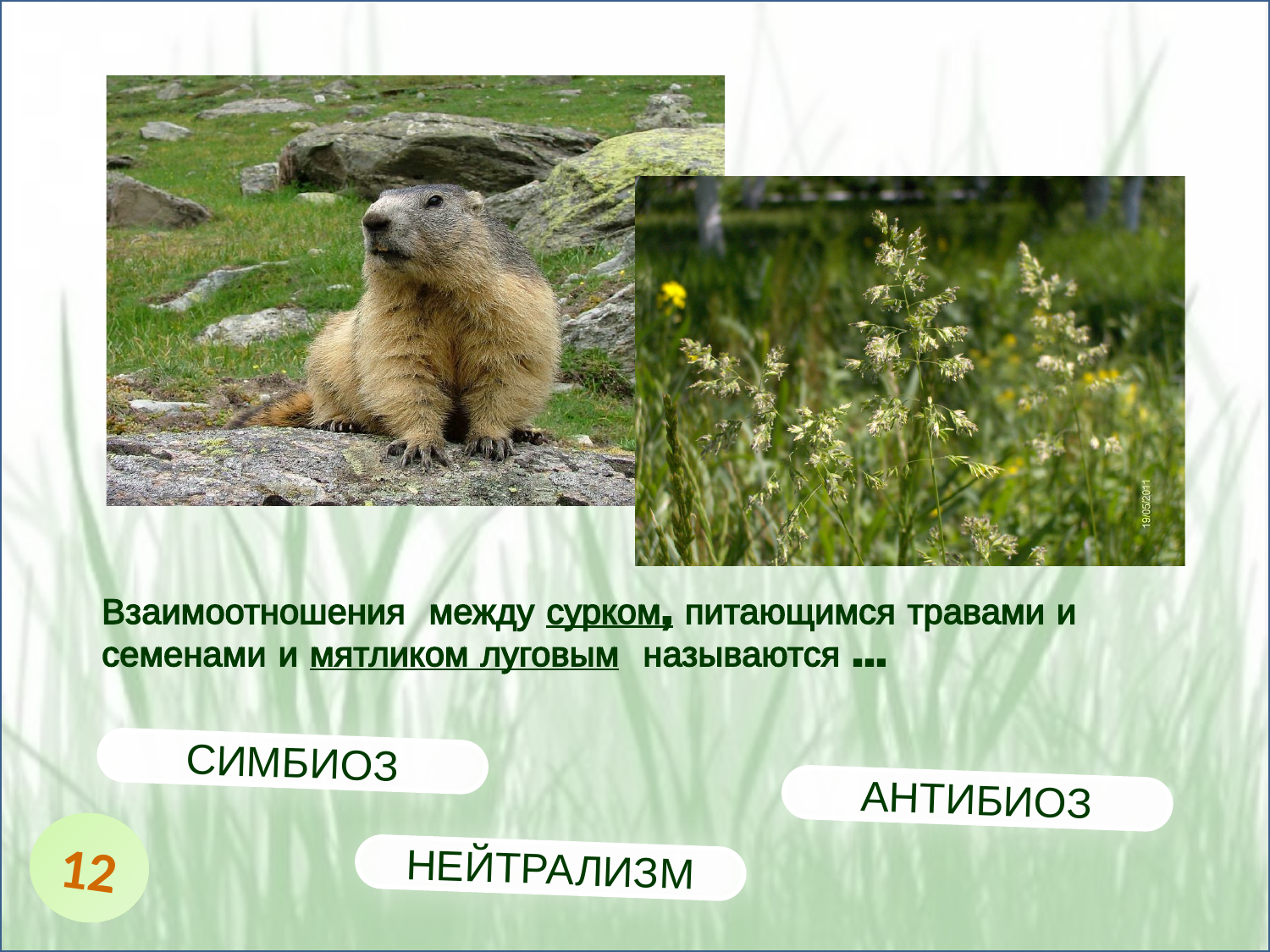

Взаимоотношения  между сурком, питающимся травами и семенами и мятликом луговым  называются …
СИМБИОЗ
АНТИБИОЗ
12
НЕЙТРАЛИЗМ